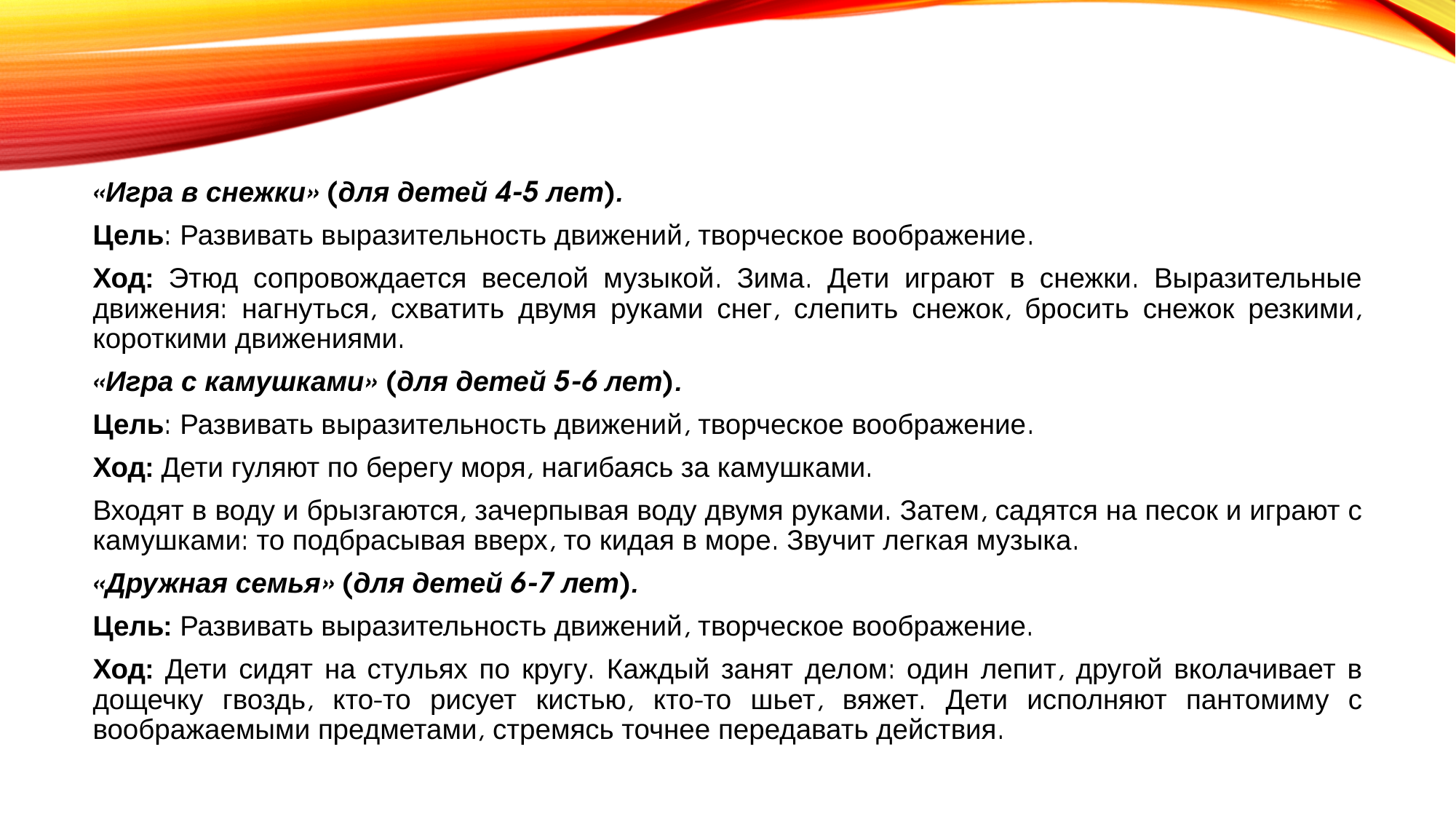

«Игра в снежки» (для детей 4-5 лет).
Цель: Развивать выразительность движений, творческое воображение.
Ход: Этюд сопровождается веселой музыкой. Зима. Дети играют в снежки. Выразительные движения: нагнуться, схватить двумя руками снег, слепить снежок, бросить снежок резкими, короткими движениями.
«Игра с камушками» (для детей 5-6 лет).
Цель: Развивать выразительность движений, творческое воображение.
Ход: Дети гуляют по берегу моря, нагибаясь за камушками.
Входят в воду и брызгаются, зачерпывая воду двумя руками. Затем, садятся на песок и играют с камушками: то подбрасывая вверх, то кидая в море. Звучит легкая музыка.
«Дружная семья» (для детей 6-7 лет).
Цель: Развивать выразительность движений, творческое воображение.
Ход: Дети сидят на стульях по кругу. Каждый занят делом: один лепит, другой вколачивает в дощечку гвоздь, кто-то рисует кистью, кто-то шьет, вяжет. Дети исполняют пантомиму с воображаемыми предметами, стремясь точнее передавать действия.